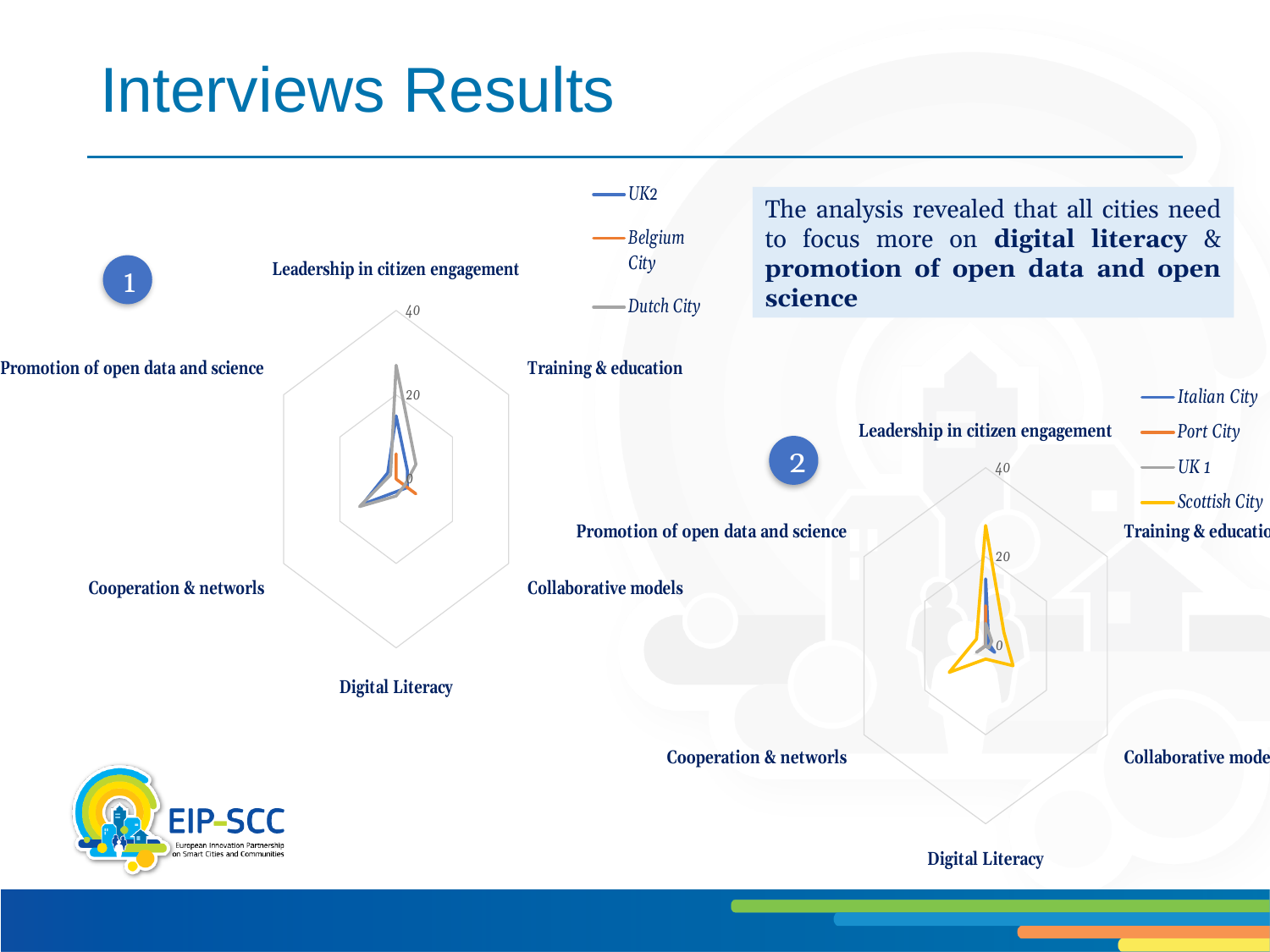

# Interviews Results

### Chart

| Category | UK2 | Belgium City | Dutch City |
|---|---|---|---|
| Leadership in citizen engagement | 15.0 | 6.0 | 27.0 |
| Training & education | 4.0 | 0.0 | 7.0 |
| Collaborative models | 4.0 | 7.0 | 3.0 |
| Digital Literacy | 3.0 | 0.0 | 4.0 |
| Cooperation & networls | 12.0 | 0.0 | 13.0 |
| Promotion of open data and science | 3.0 | 0.0 | 2.0 |
The analysis revealed that all cities need to focus more on digital literacy & promotion of open data and open science
1

### Chart

| Category | Italian City | Port City | UK 1 | Scottish City |
|---|---|---|---|---|
| Leadership in citizen engagement | 15.0 | 9.0 | 5.0 | 27.0 |
| Training & education | 1.0 | 0.0 | 2.0 | 6.0 |
| Collaborative models | 3.0 | 0.0 | 1.0 | 9.0 |
| Digital Literacy | 0.0 | 0.0 | 0.0 | 3.0 |
| Cooperation & networls | 0.0 | 2.0 | 3.0 | 12.0 |
| Promotion of open data and science | 0.0 | 0.0 | 0.0 | 3.0 |
2